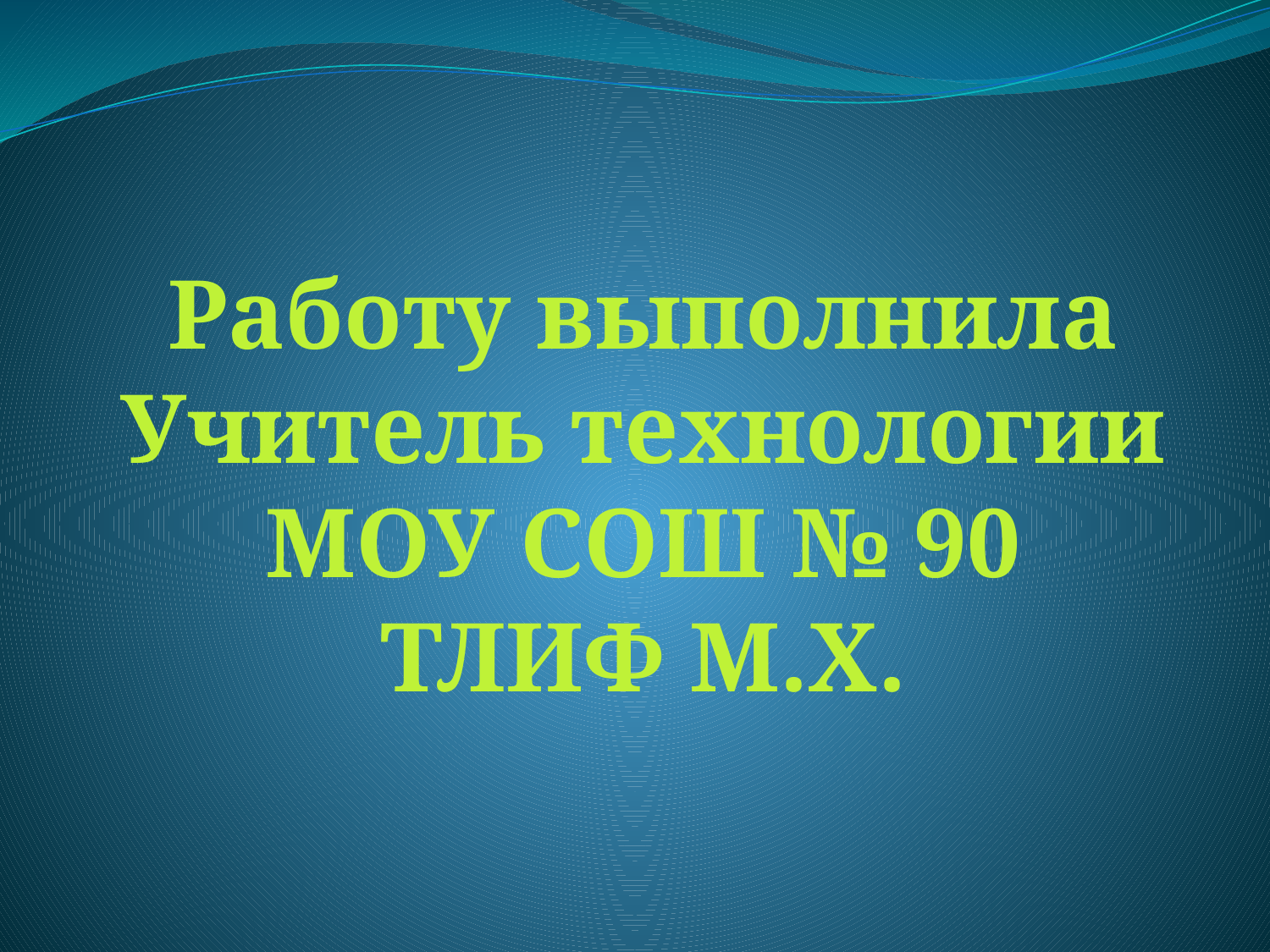

Работу выполнила
Учитель технологии
МОУ СОШ № 90
ТЛИФ М.Х.